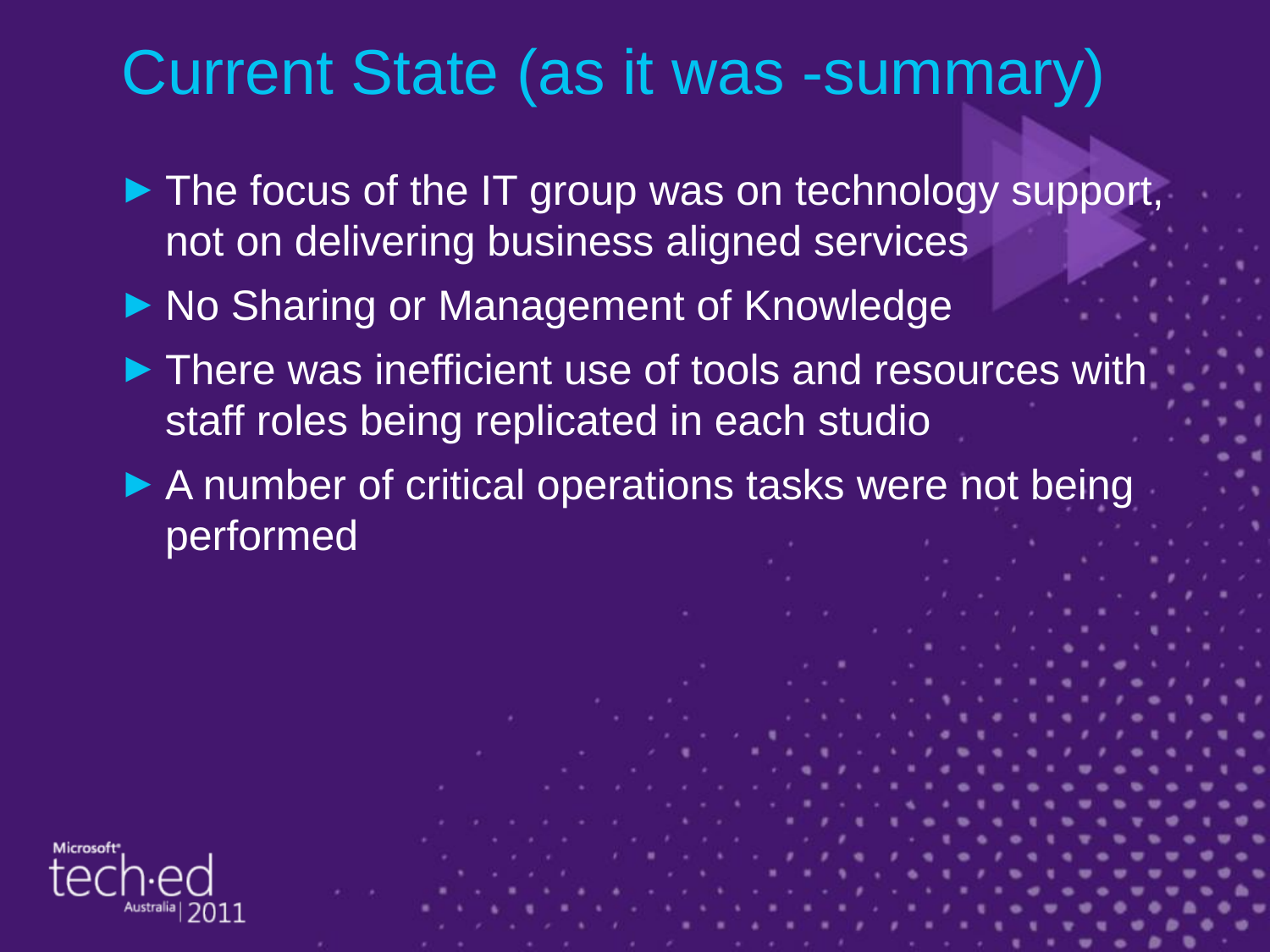

# Current State (as it was -summary)
The focus of the IT group was on technology support, not on delivering business aligned services
No Sharing or Management of Knowledge
There was inefficient use of tools and resources with staff roles being replicated in each studio
A number of critical operations tasks were not being performed